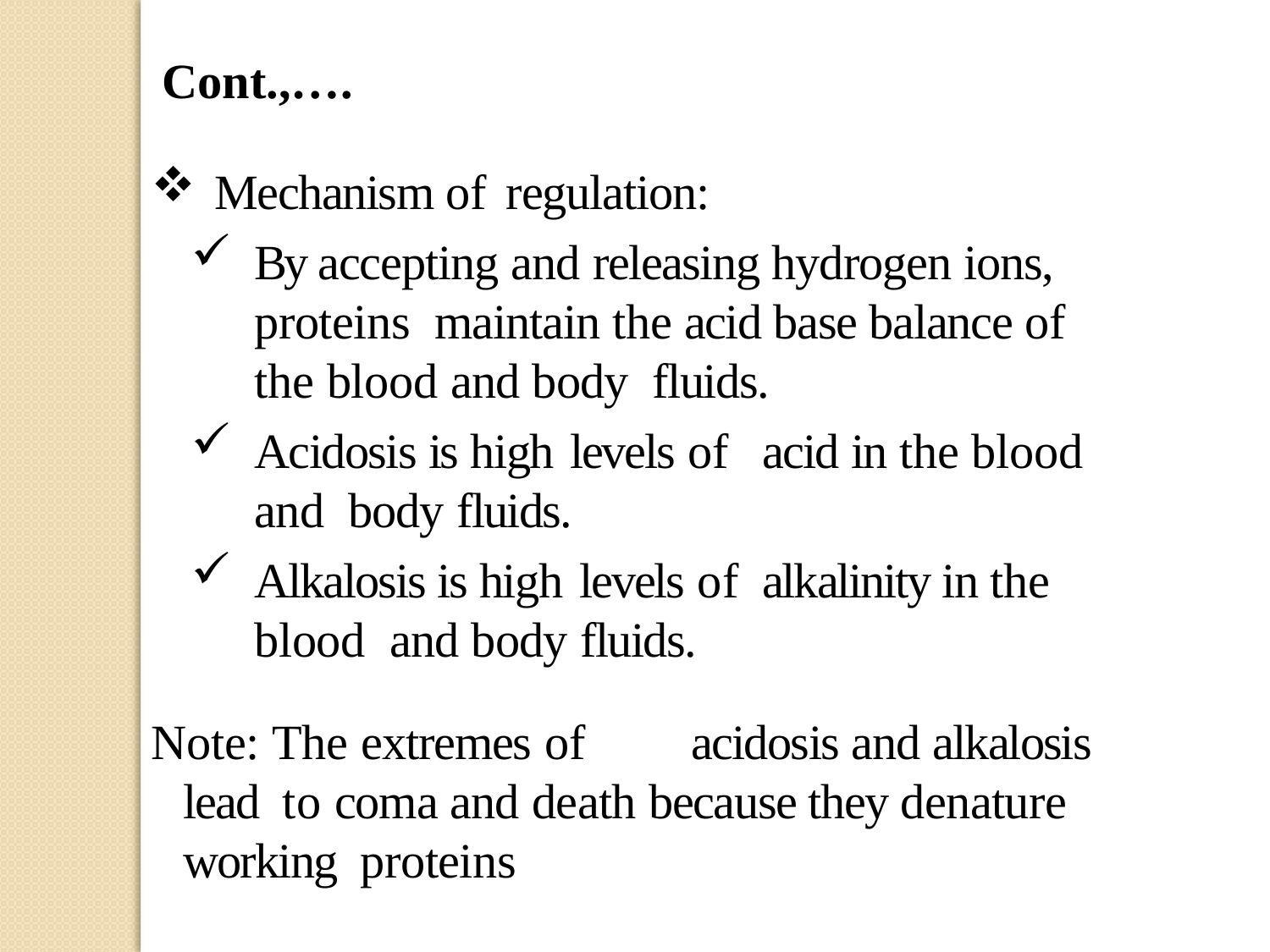

Cont.,….
Mechanism of regulation:
By accepting and releasing hydrogen ions, proteins  maintain the acid base balance of the blood and body  fluids.
Acidosis is high levels of	acid in the blood and  body fluids.
Alkalosis is high levels of	alkalinity in the blood  and body fluids.

Note: The extremes of	acidosis and alkalosis lead  to coma and death because they denature working  proteins